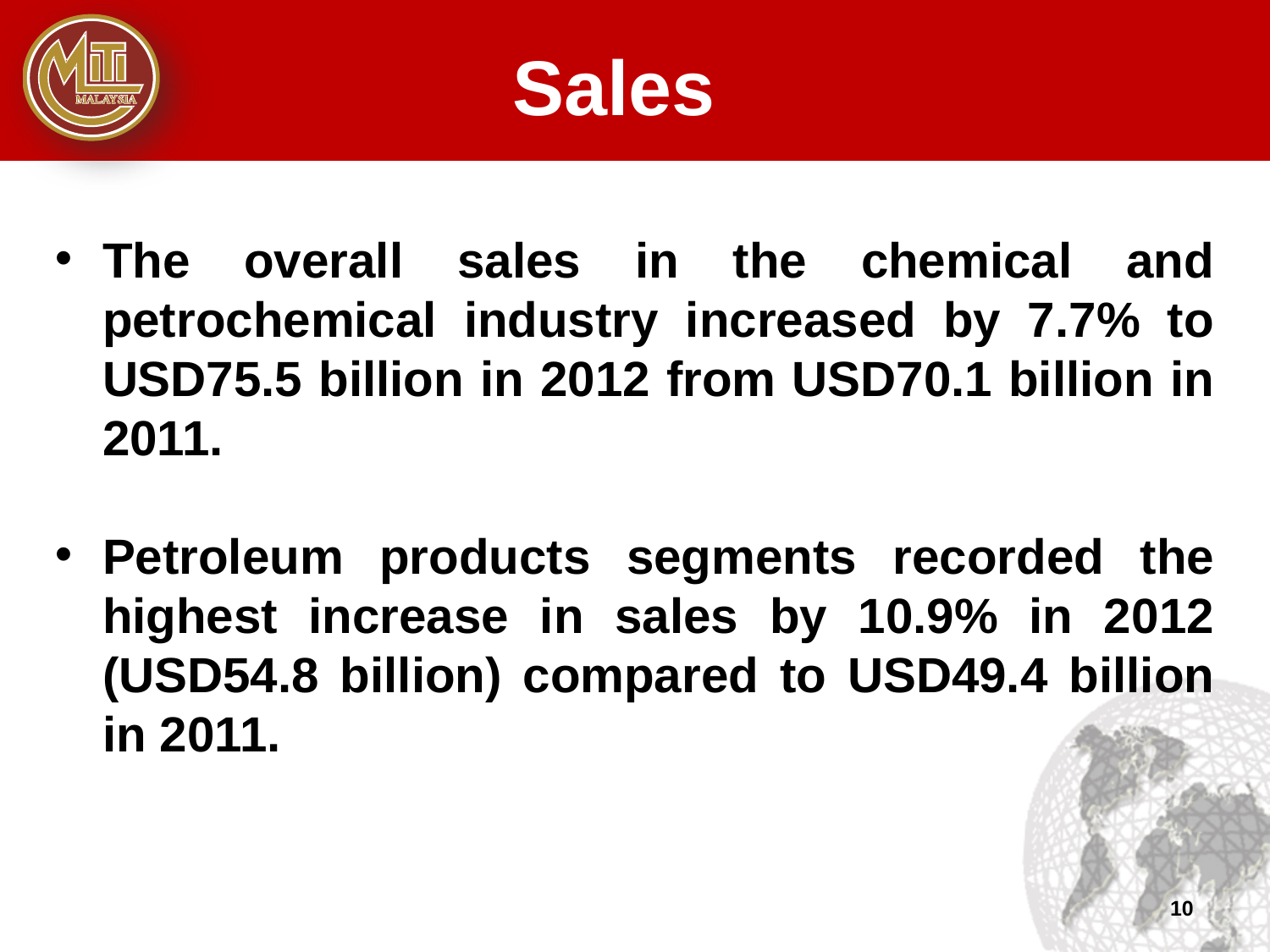

Sales
The overall sales in the chemical and petrochemical industry increased by 7.7% to USD75.5 billion in 2012 from USD70.1 billion in 2011.

Petroleum products segments recorded the highest increase in sales by 10.9% in 2012 (USD54.8 billion) compared to USD49.4 billion in 2011.

10